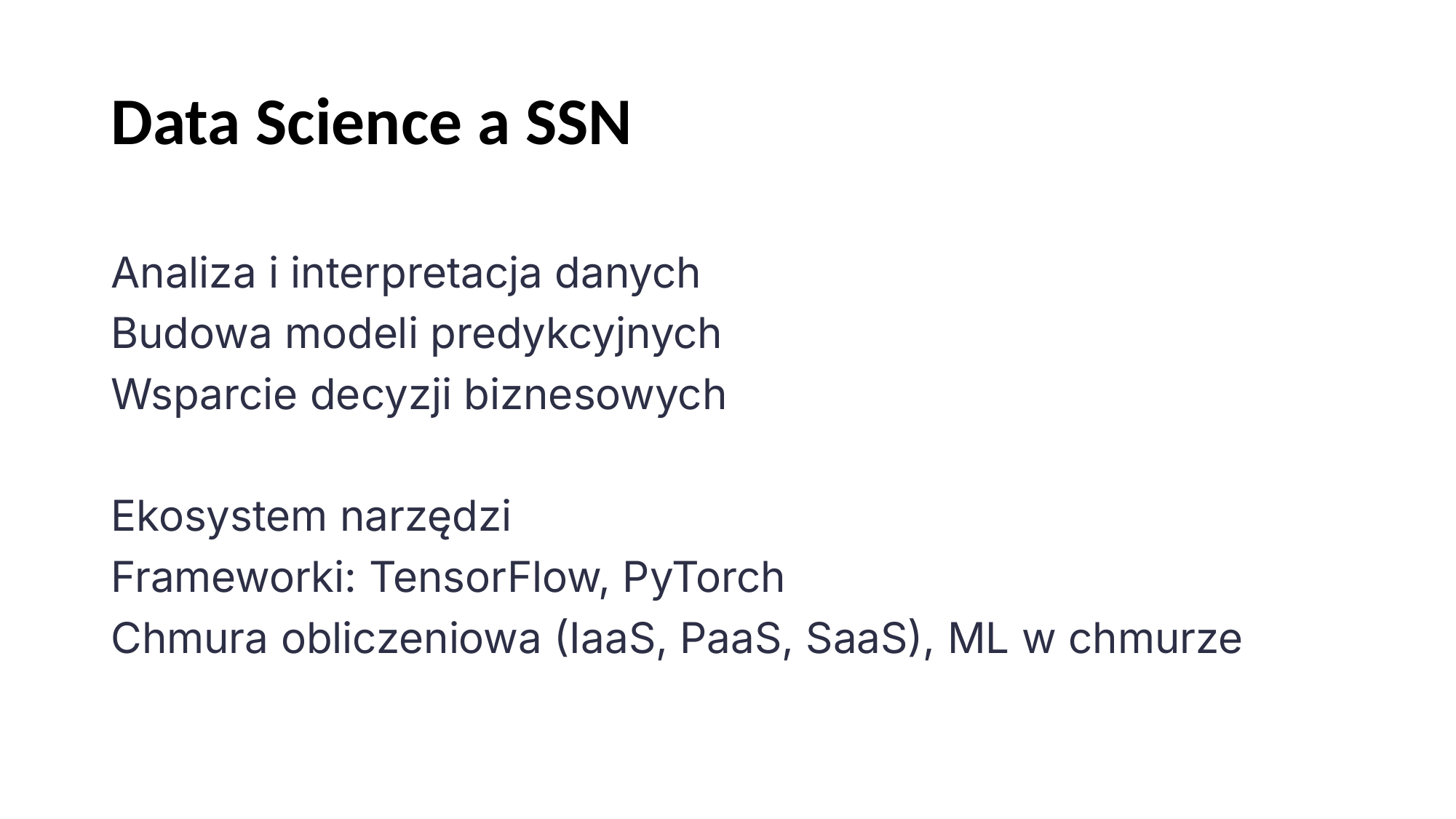

# Data Science a SSN
Analiza i interpretacja danych
Budowa modeli predykcyjnych
Wsparcie decyzji biznesowych

Ekosystem narzędzi
Frameworki: TensorFlow, PyTorch
Chmura obliczeniowa (IaaS, PaaS, SaaS), ML w chmurze